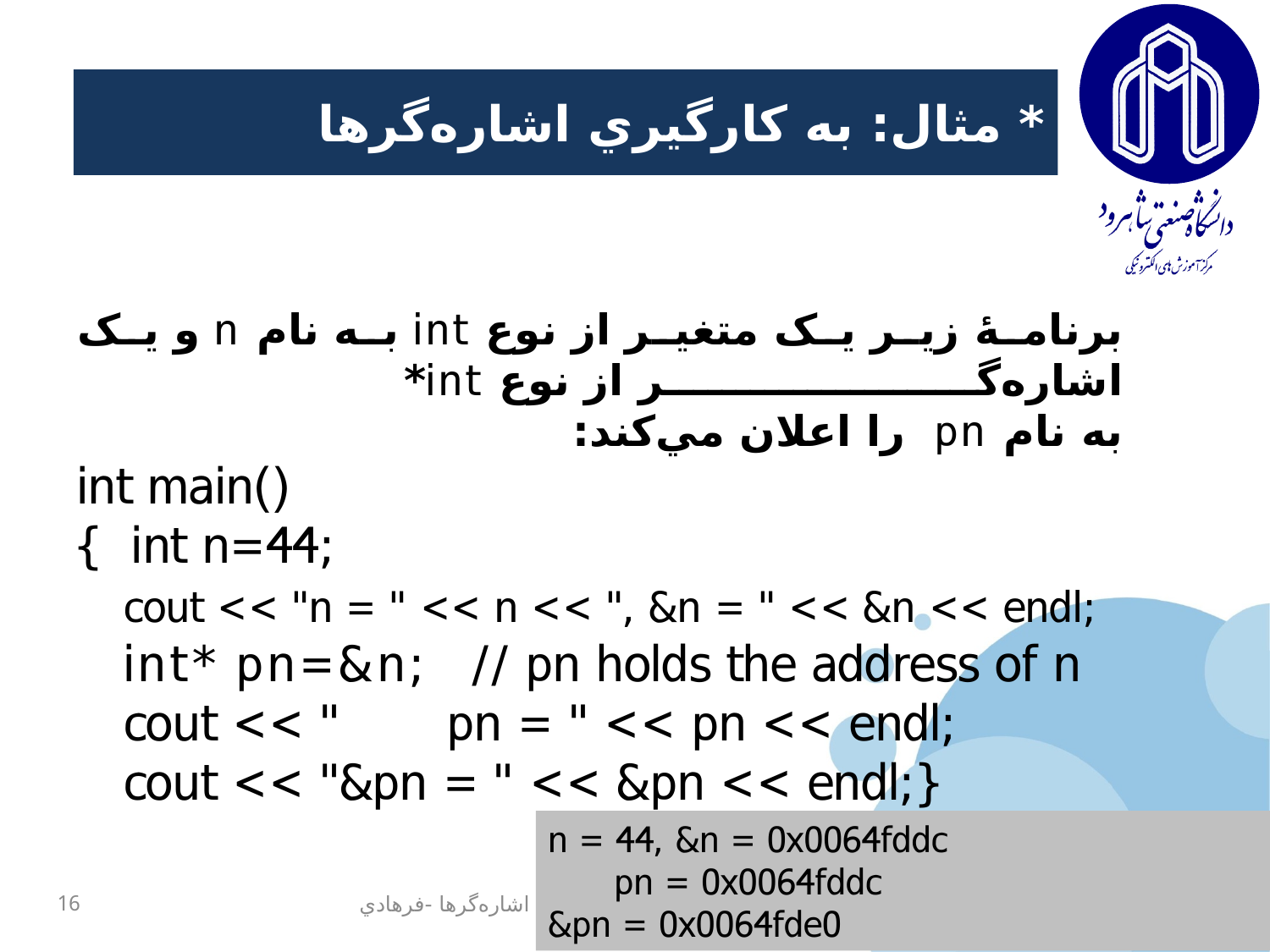

# * مثال: به کارگيري اشاره‌گرها
برنامۀ زير يک متغير از نوع int به نام n و يک اشاره‌گر از نوع int*
به نام pn  را اعلان مي‌کند:
int main()
{  int n=44;
   cout << "n = " << n << ", &n = " << &n << endl;
   int* pn=&n;   // pn holds the address of n
   cout << "       pn = " << pn << endl;
   cout << "&pn = " << &pn << endl;}
n = 44, &n = 0x0064fddc
      pn = 0x0064fddc
&pn = 0x0064fde0
16
اشاره‌گرها -فرهادي